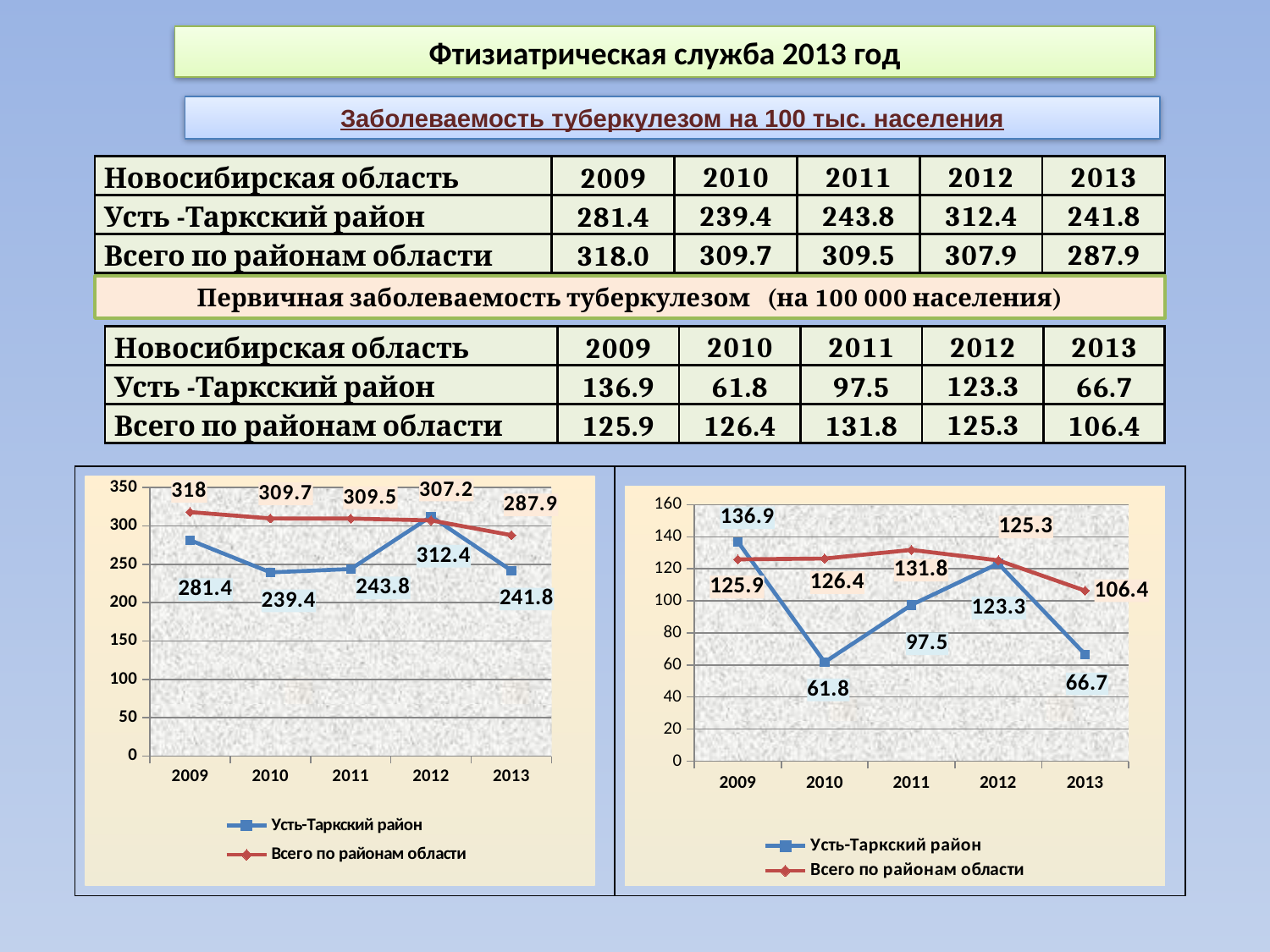

Фтизиатрическая служба 2013 год
Заболеваемость туберкулезом на 100 тыс. населения
| Новосибирская область | 2009 | 2010 | 2011 | 2012 | 2013 |
| --- | --- | --- | --- | --- | --- |
| Усть -Таркский район | 281.4 | 239.4 | 243.8 | 312.4 | 241.8 |
| Всего по районам области | 318.0 | 309.7 | 309.5 | 307.9 | 287.9 |
Первичная заболеваемость туберкулезом   (на 100 000 населения)
| Новосибирская область | 2009 | 2010 | 2011 | 2012 | 2013 |
| --- | --- | --- | --- | --- | --- |
| Усть -Таркский район | 136.9 | 61.8 | 97.5 | 123.3 | 66.7 |
| Всего по районам области | 125.9 | 126.4 | 131.8 | 125.3 | 106.4 |
|  |  |
| --- | --- |

### Chart

| Category | Усть-Таркский район | Всего по районам области |
|---|---|---|
| 2009 | 281.3999999999997 | 318.0 |
| 2010 | 239.4 | 309.7 |
| 2011 | 243.8 | 309.5 |
| 2012 | 312.3999999999997 | 307.2 |
| 2013 | 241.8 | 287.8999999999997 |

### Chart

| Category | Усть-Таркский район | Всего по районам области |
|---|---|---|
| 2009 | 136.9 | 125.9 |
| 2010 | 61.8 | 126.4 |
| 2011 | 97.5 | 131.8 |
| 2012 | 123.3 | 125.3 |
| 2013 | 66.7 | 106.4 |